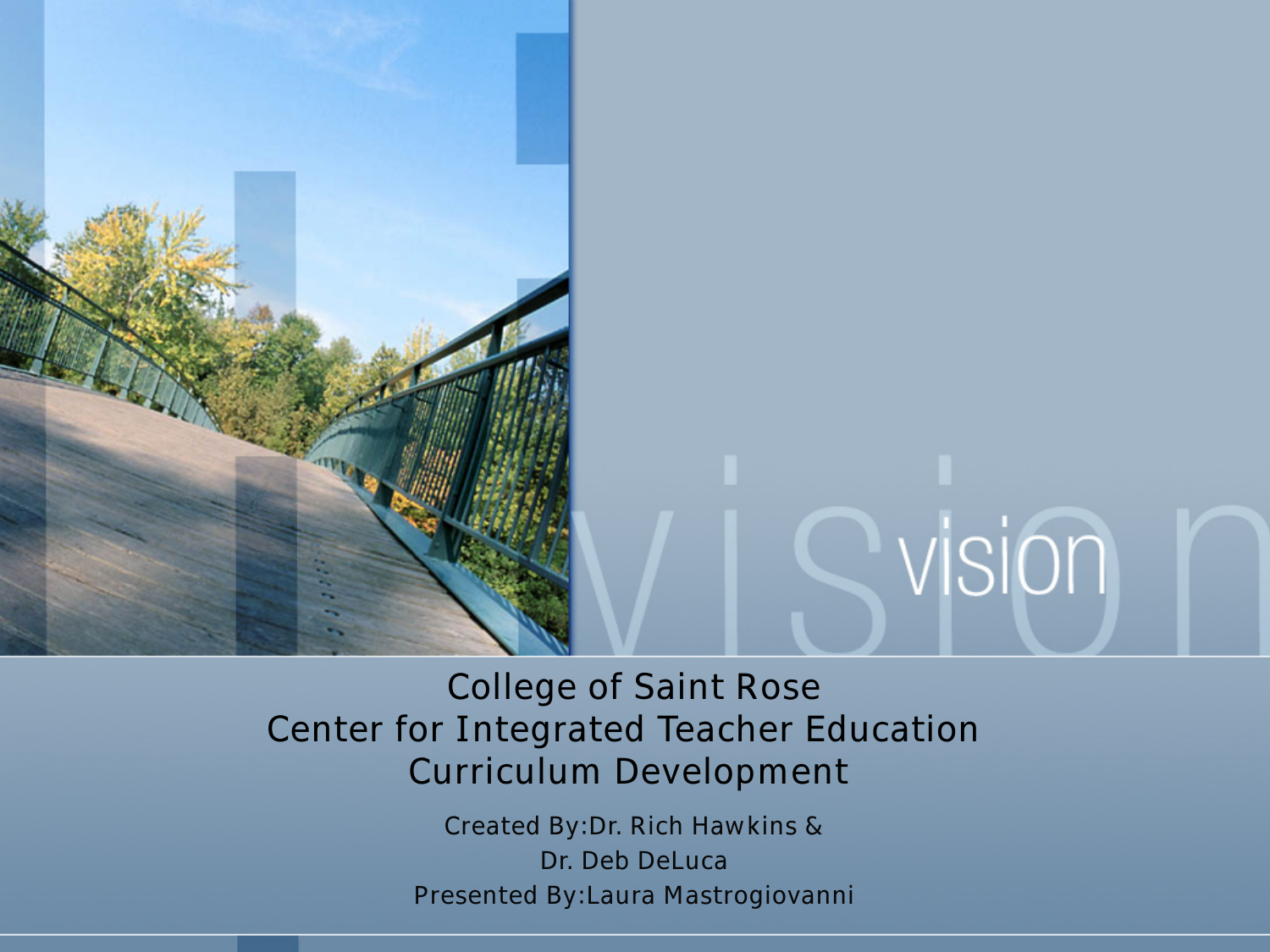

# College of Saint Rose Center for Integrated Teacher Education Curriculum Development
Created By:Dr. Rich Hawkins &
Dr. Deb DeLuca
Presented By:Laura Mastrogiovanni